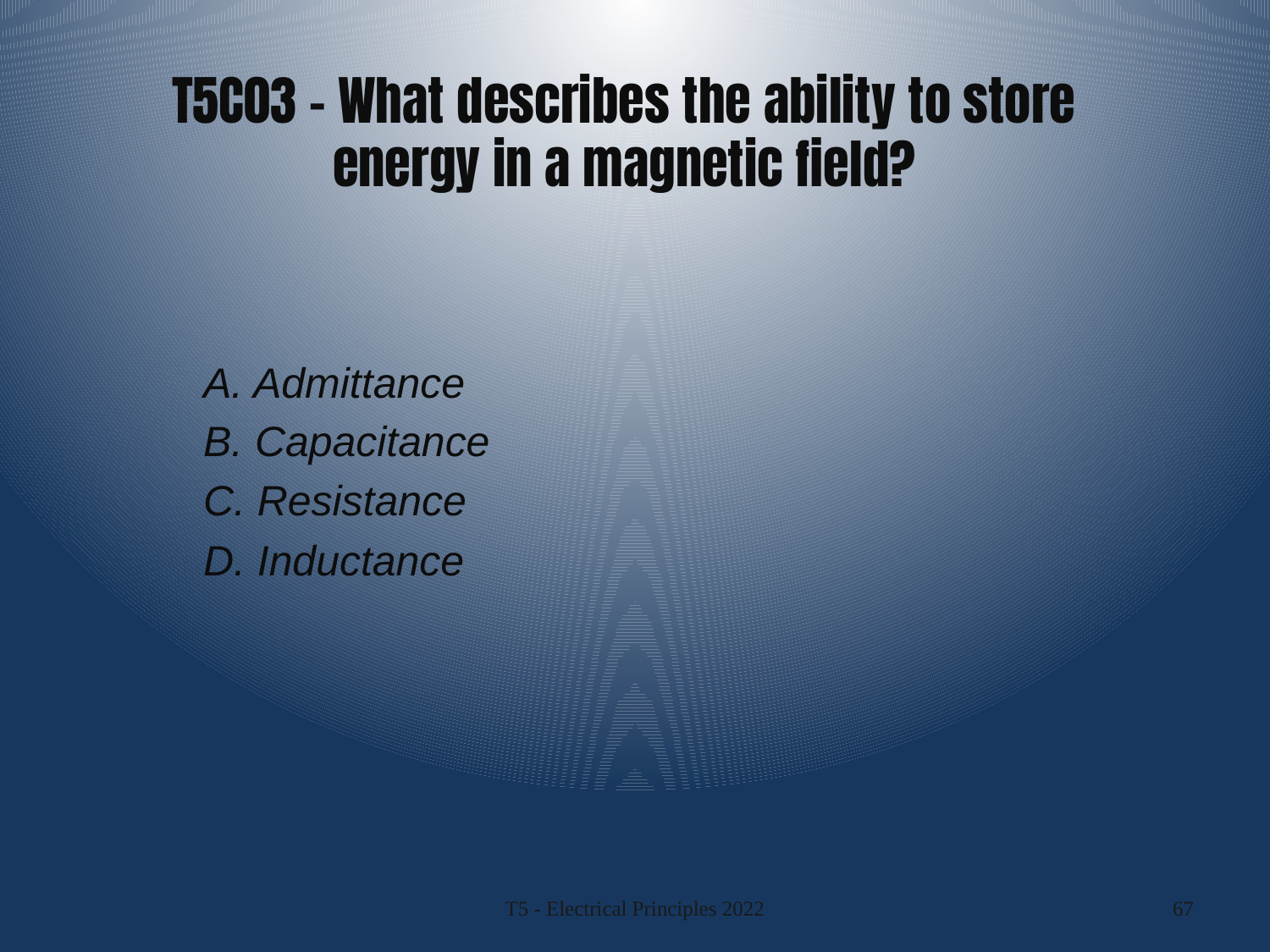

# T5C03 - What describes the ability to store energy in a magnetic field?
A. Admittance
B. Capacitance
C. Resistance
D. Inductance

T5 - Electrical Principles 2022
67